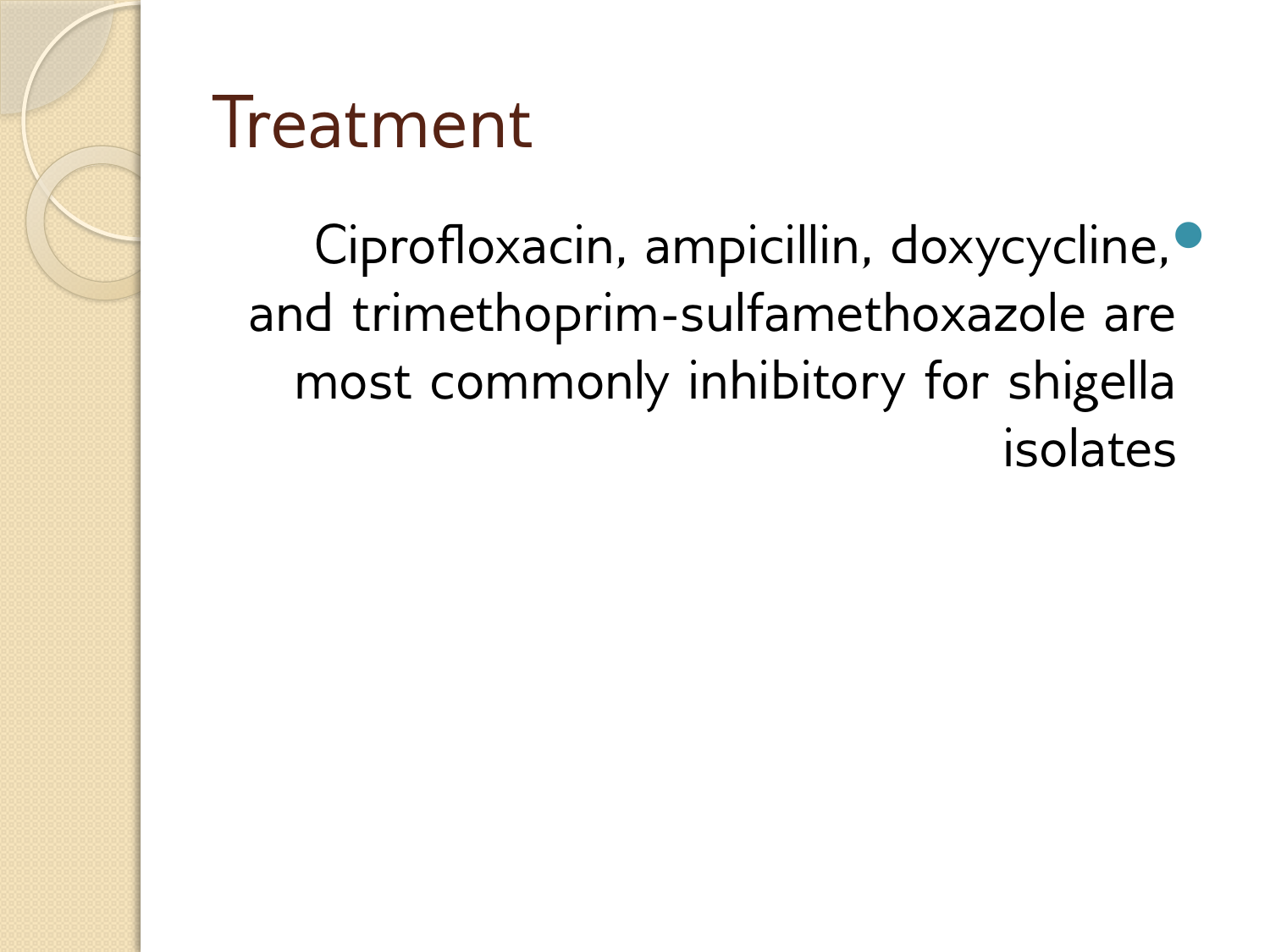

# Treatment
Ciprofloxacin, ampicillin, doxycycline, and trimethoprim-sulfamethoxazole are most commonly inhibitory for shigella isolates